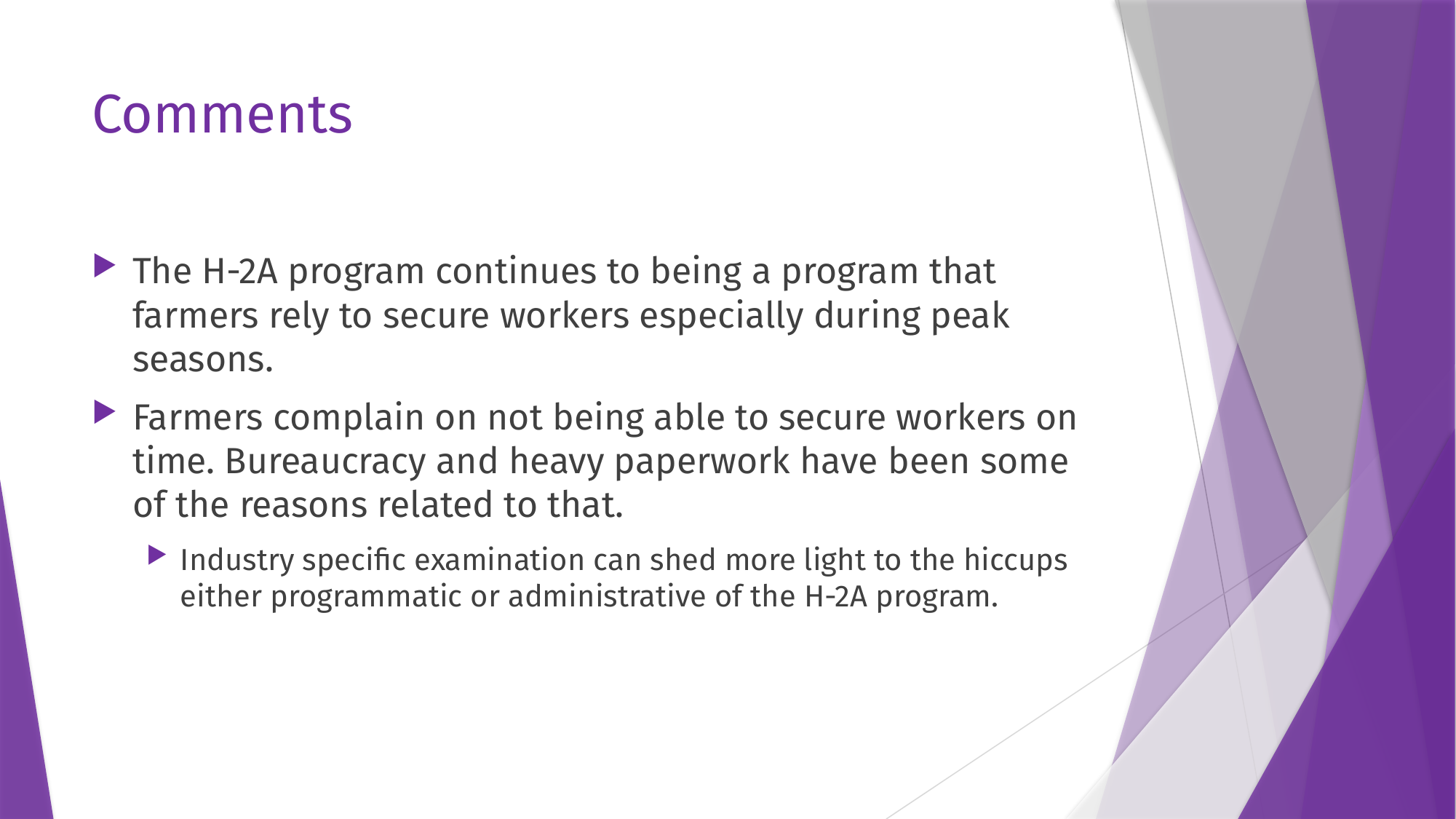

# Comments
The H-2A program continues to being a program that farmers rely to secure workers especially during peak seasons.
Farmers complain on not being able to secure workers on time. Bureaucracy and heavy paperwork have been some of the reasons related to that.
Industry specific examination can shed more light to the hiccups either programmatic or administrative of the H-2A program.